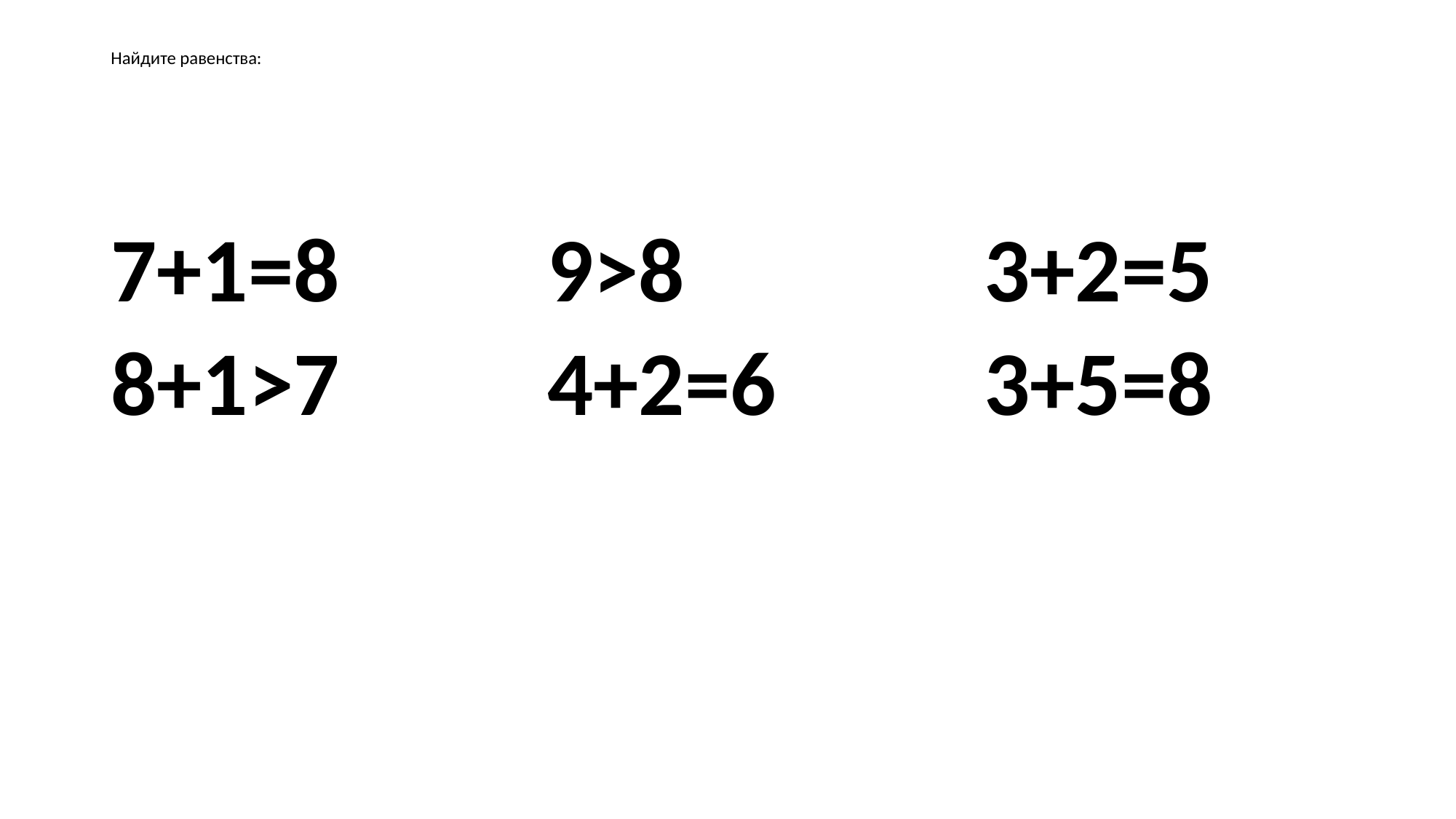

# Найдите равенства:
7+1=8		9>8			3+2=5
8+1>7		4+2=6		3+5=8